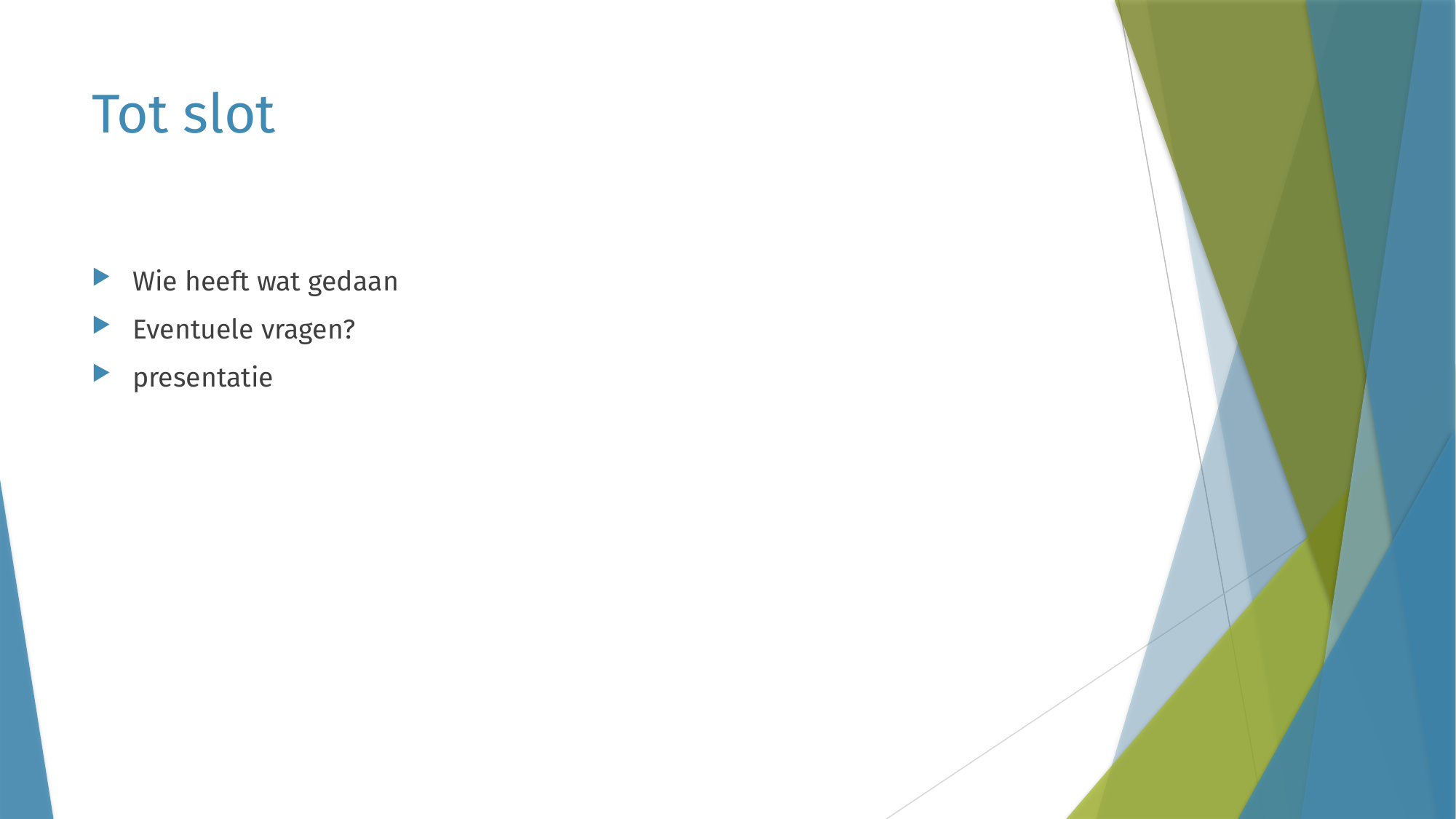

# Tot slot
Wie heeft wat gedaan
Eventuele vragen?
presentatie